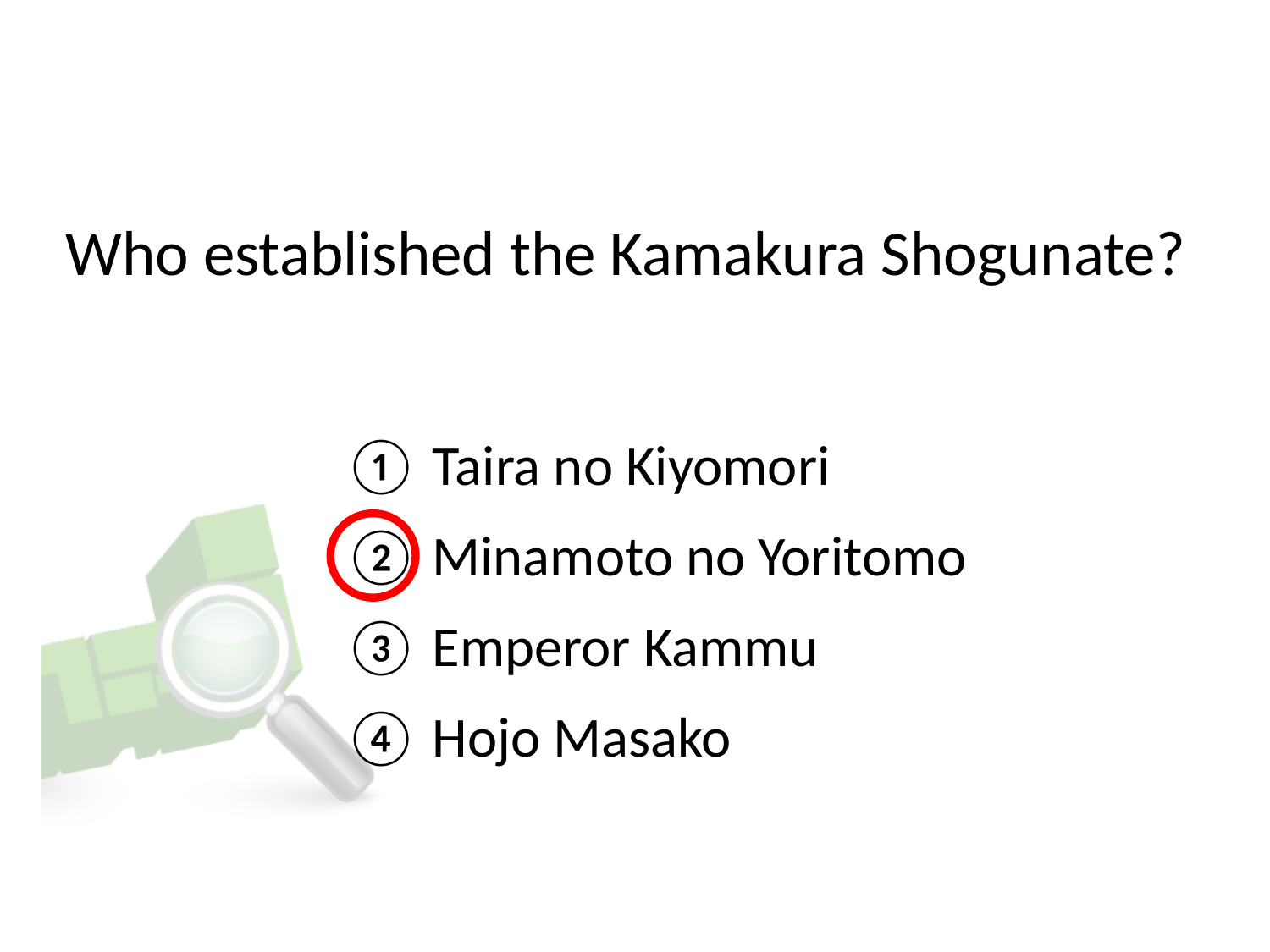

# Who established the Kamakura Shogunate?
① Taira no Kiyomori
② Minamoto no Yoritomo
③ Emperor Kammu
④ Hojo Masako